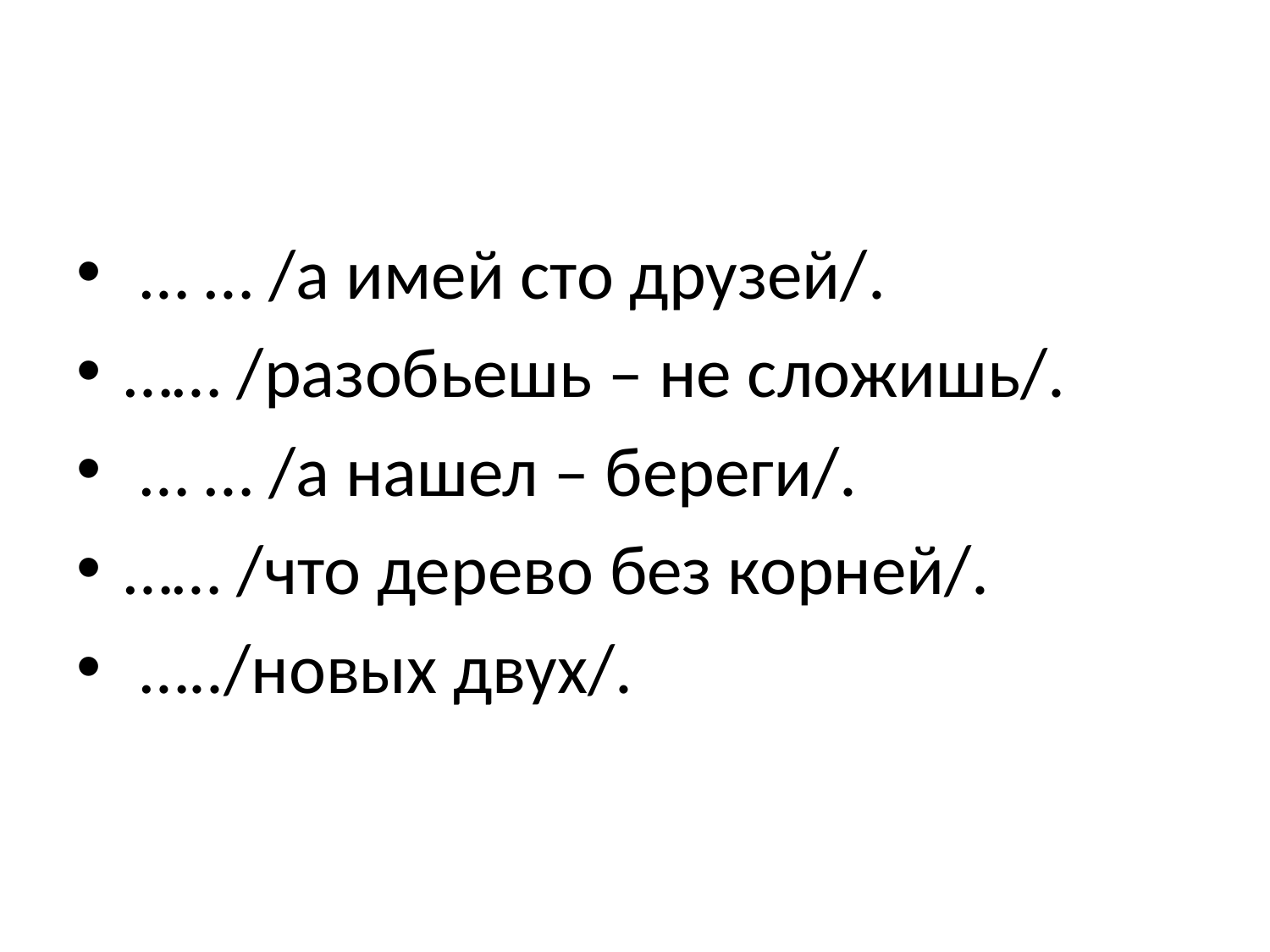

#
 … … /а имей сто друзей/.
…… /разобьешь – не сложишь/.
 … … /а нашел – береги/.
…… /что дерево без корней/.
 …../новых двух/.